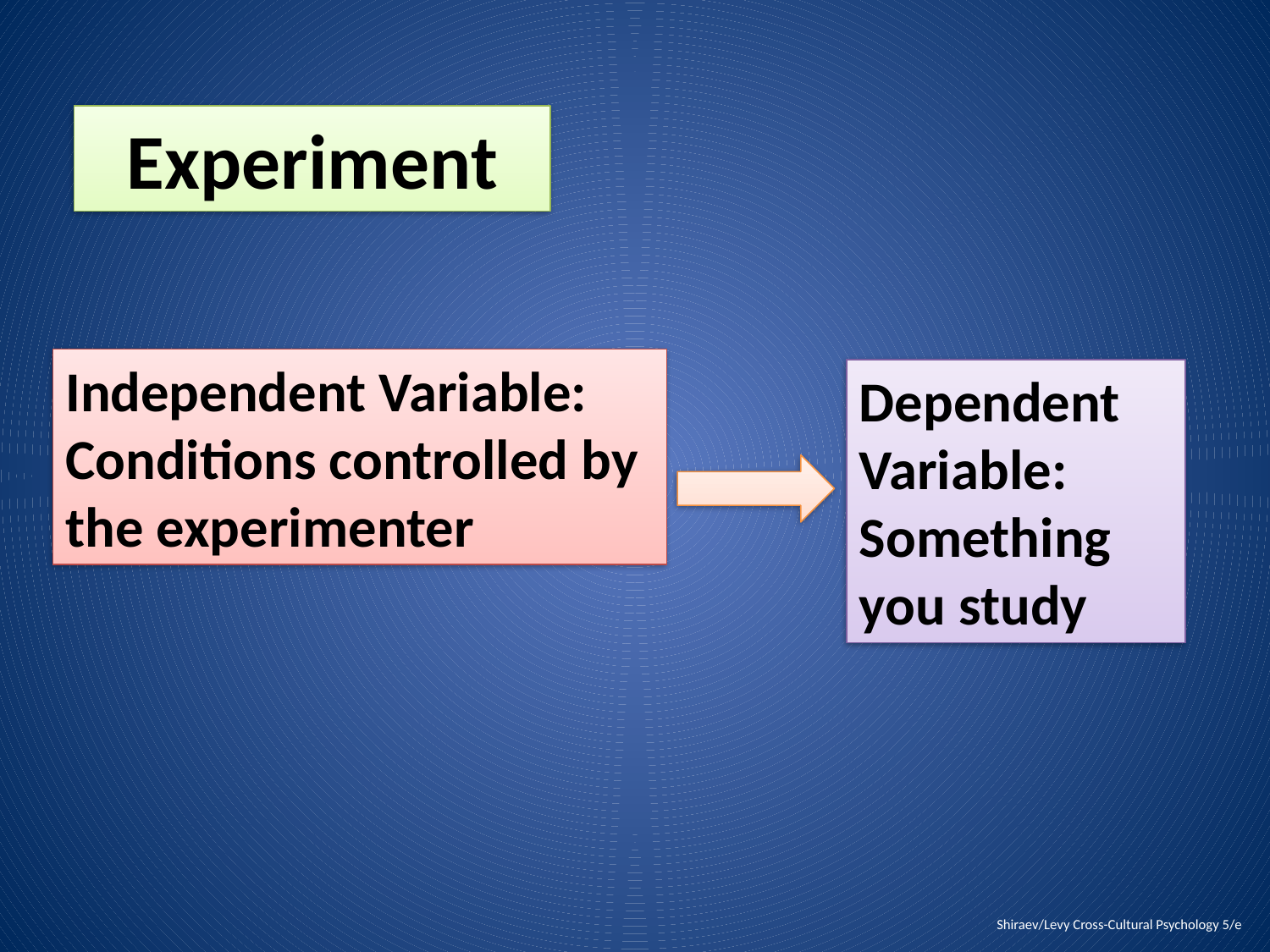

Experiment
Independent Variable:
Conditions controlled by the experimenter
Dependent Variable:
Something  you study

Shiraev/Levy Cross-Cultural Psychology 5/e